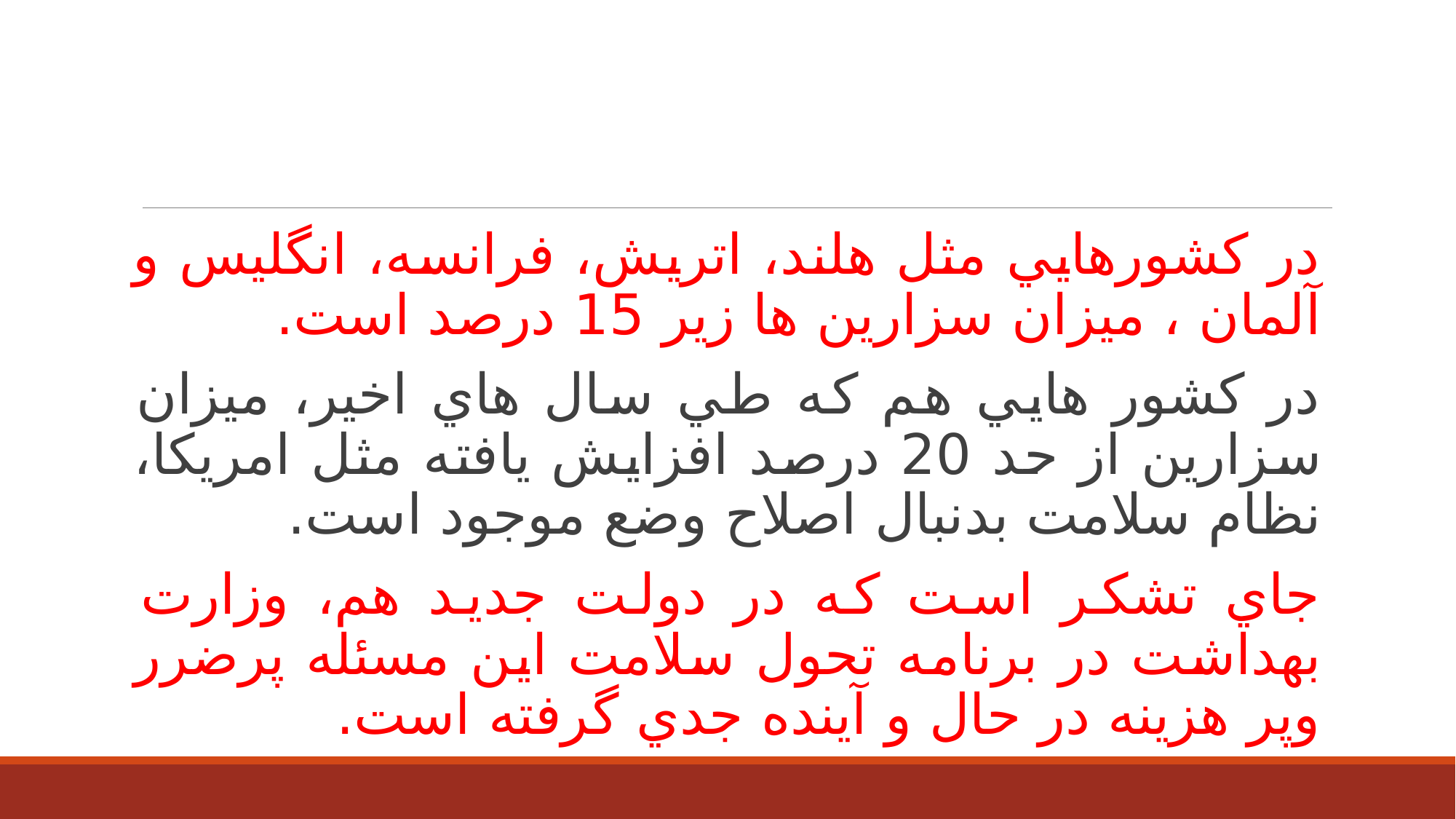

در كشورهايي مثل هلند، اتريش، فرانسه، انگليس و آلمان ، ميزان سزارين ها زير 15 درصد است.
در كشور هايي هم كه طي سال هاي اخير، ميزان سزارين از حد 20 درصد افزايش يافته مثل امريكا، نظام سلامت بدنبال اصلاح وضع موجود است.
جاي تشكر است كه در دولت جديد هم، وزارت بهداشت در برنامه تحول سلامت اين مسئله پرضرر وپر هزينه در حال و آينده جدي گرفته است.